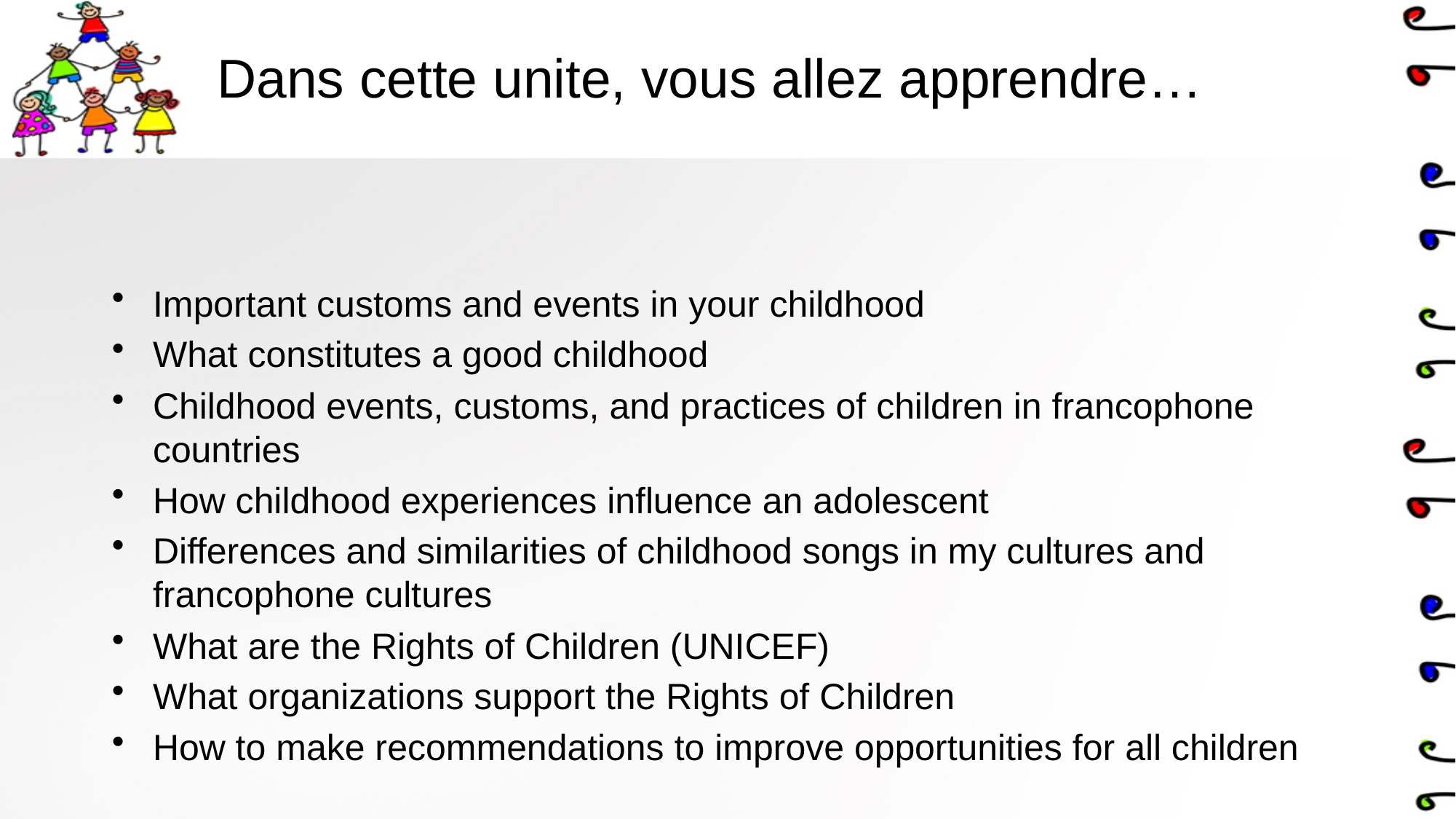

# Dans cette unite, vous allez apprendre…
Important customs and events in your childhood
What constitutes a good childhood
Childhood events, customs, and practices of children in francophone countries
How childhood experiences influence an adolescent
Differences and similarities of childhood songs in my cultures and francophone cultures
What are the Rights of Children (UNICEF)
What organizations support the Rights of Children
How to make recommendations to improve opportunities for all children